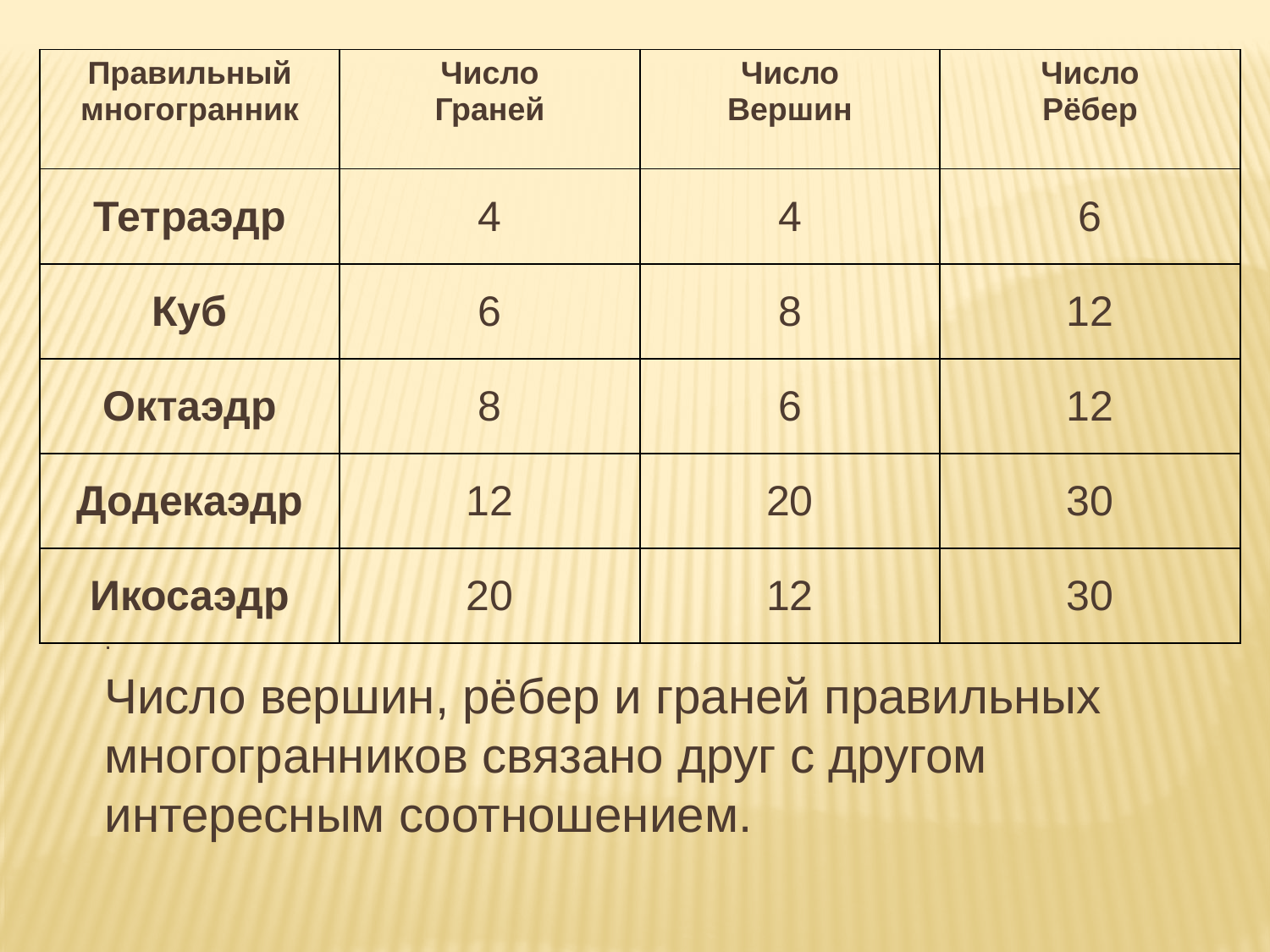

| Правильный многогранник | Число Граней | Число Вершин | Число Рёбер |
| --- | --- | --- | --- |
| Тетраэдр | 4 | 4 | 6 |
| Куб | 6 | 8 | 12 |
| Октаэдр | 8 | 6 | 12 |
| Додекаэдр | 12 | 20 | 30 |
| Икосаэдр | 20 | 12 | 30 |
.
Число вершин, рёбер и граней правильных многогранников связано друг с другом интересным соотношением.